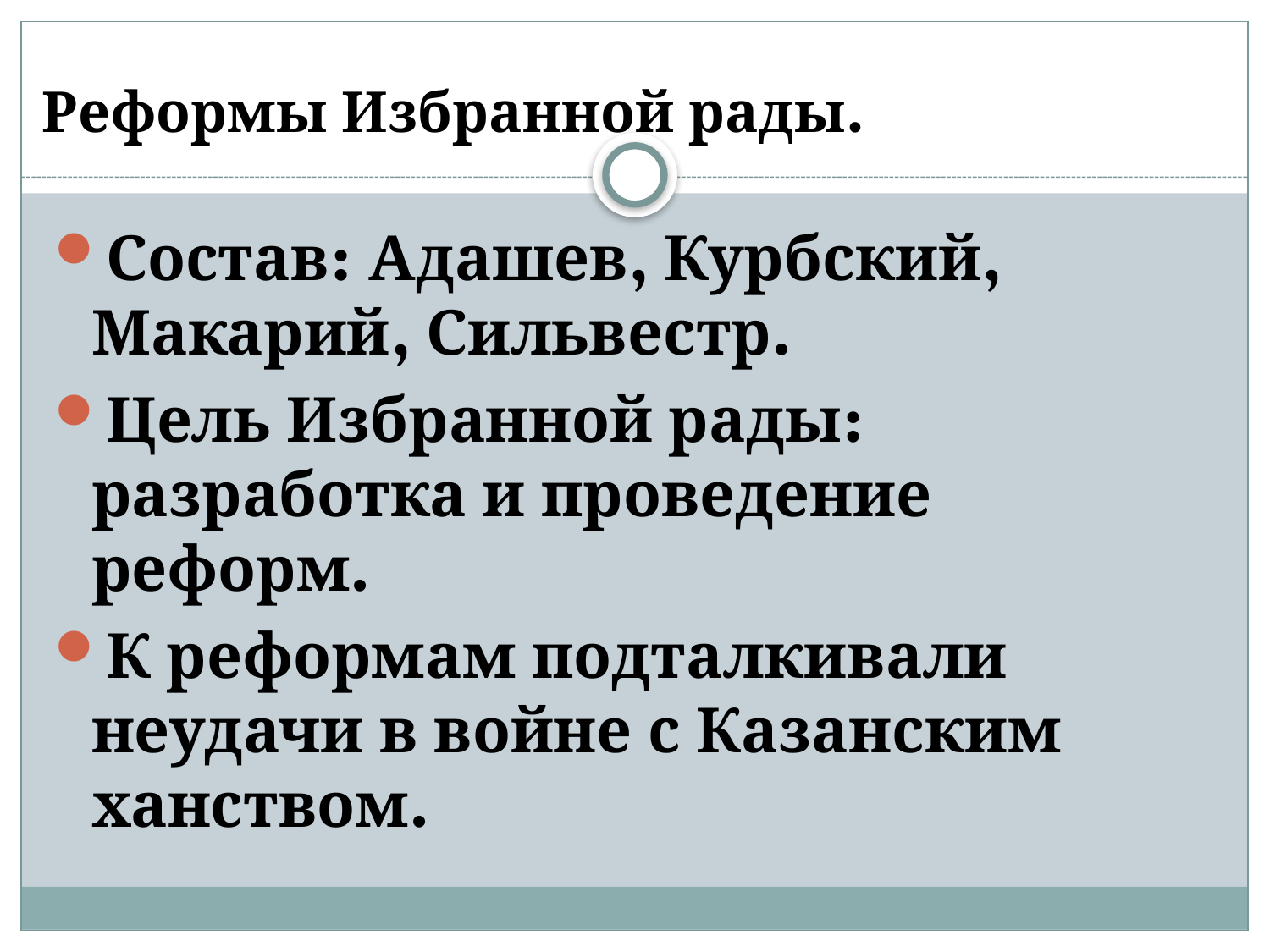

#
Реформы Избранной рады.
Состав: Адашев, Курбский, Макарий, Сильвестр.
Цель Избранной рады: разработка и проведение реформ.
К реформам подталкивали неудачи в войне с Казанским ханством.